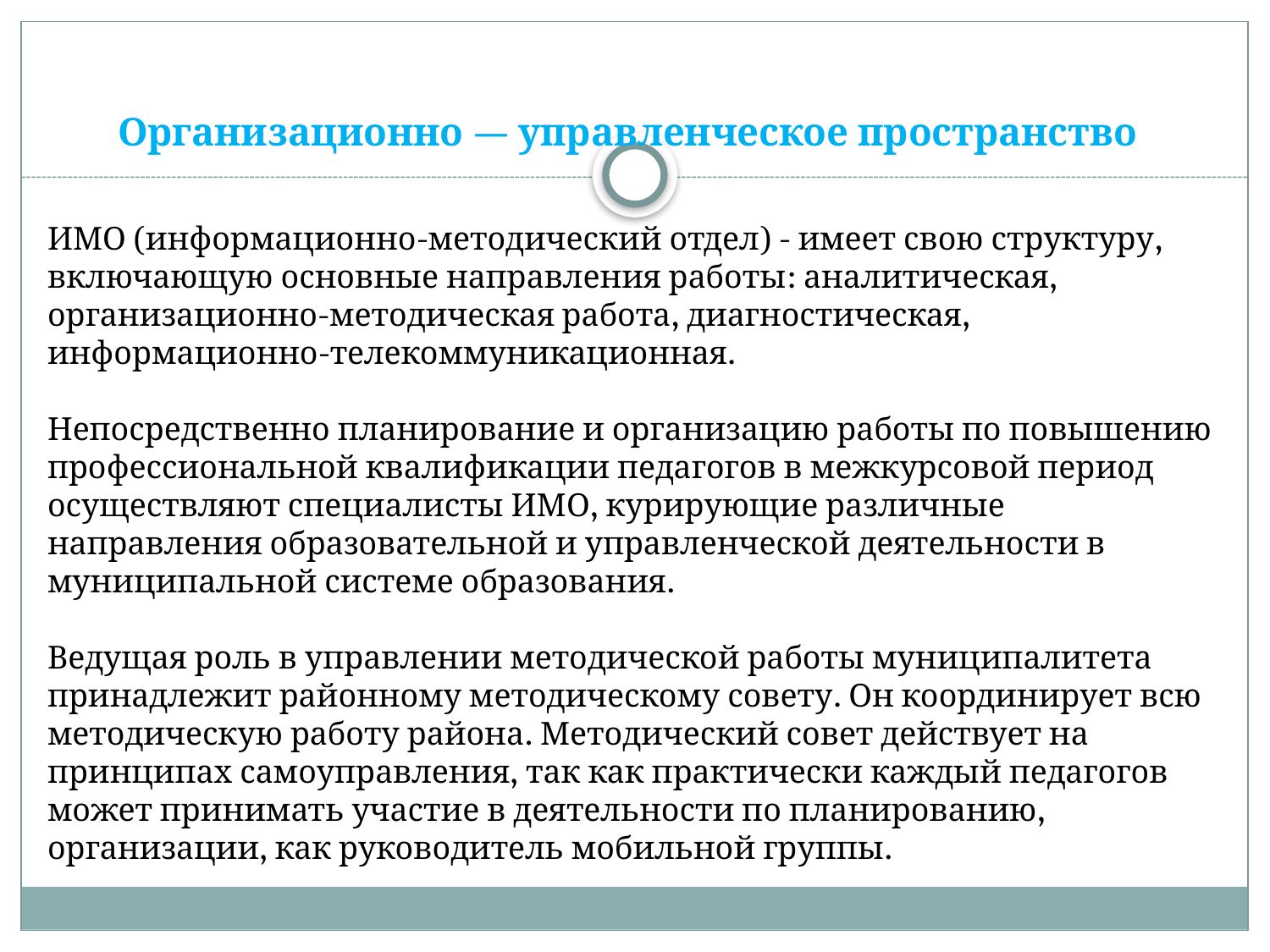

# Организационно — управленческое пространство
ИМО (информационно-методический отдел) - имеет свою структуру, включающую основные направления работы: аналитическая, организационно-методическая работа, диагностическая, информационно-телекоммуникационная. 
Непосредственно планирование и организацию работы по повышению профессиональной квалификации педагогов в межкурсовой период осуществляют специалисты ИМО, курирующие различные направления образовательной и управленческой деятельности в муниципальной системе образования. 
Ведущая роль в управлении методической работы муниципалитета принадлежит районному методическому совету. Он координирует всю методическую работу района. Методический совет действует на принципах самоуправления, так как практически каждый педагогов может принимать участие в деятельности по планированию, организации, как руководитель мобильной группы.